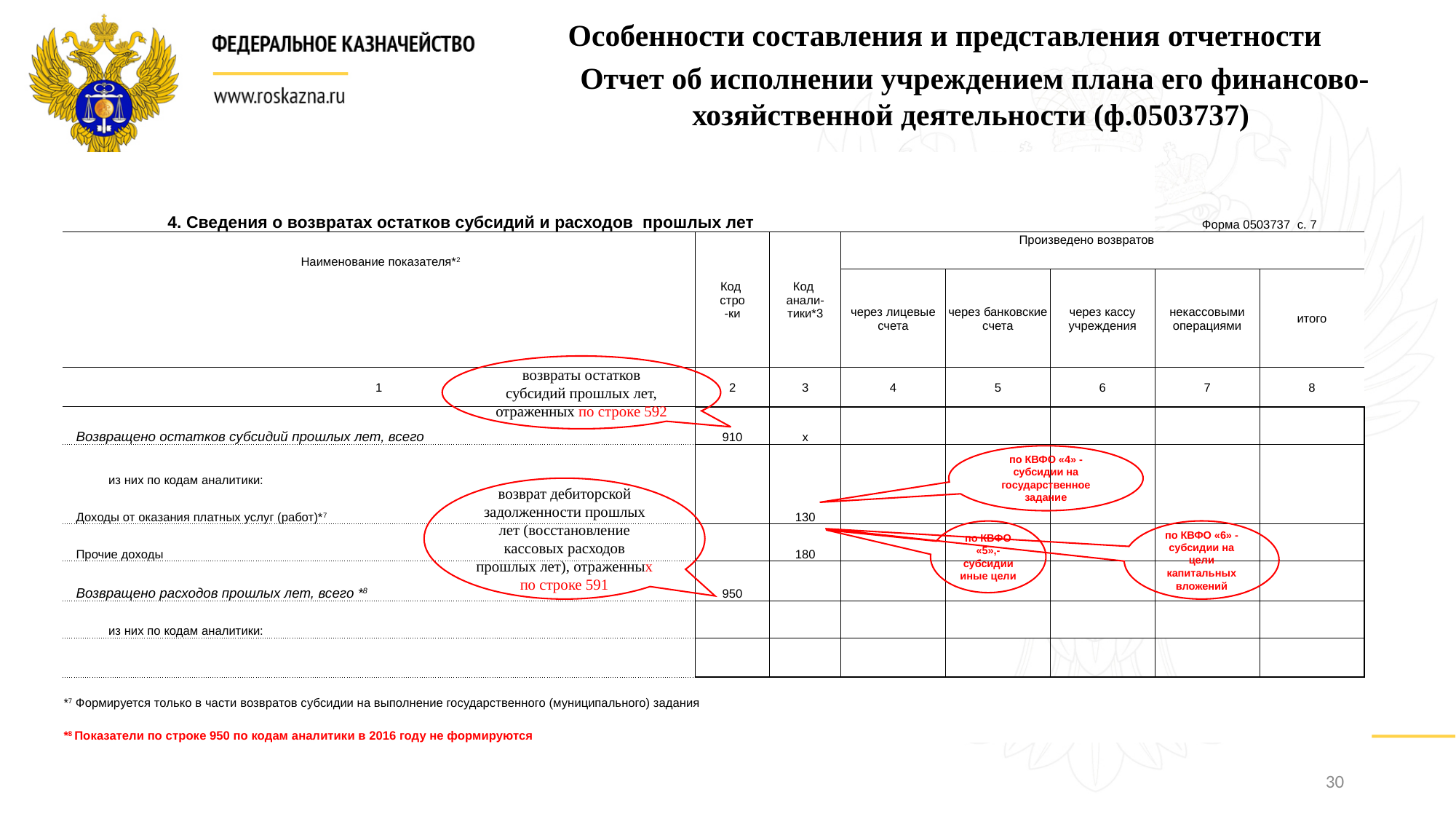

Особенности составления и представления отчетности
Отчет об исполнении учреждением плана его финансово- хозяйственной деятельности (ф.0503737)
| 4. Сведения о возвратах остатков субсидий и расходов прошлых лет |  |  |  |  |  | Форма 0503737 с. 7 |  |
| --- | --- | --- | --- | --- | --- | --- | --- |
| Наименование показателя\*2 | Код стро -ки | Код анали- тики\*3 |  | Произведено возвратов |  |  |  |
|  |  |  | через лицевые счета | через банковские счета | через кассу учреждения | некассовыми операциями | итого |
| 1 | 2 | 3 | 4 | 5 | 6 | 7 | 8 |
| Возвращено остатков субсидий прошлых лет, всего | 910 | х |  |  |  |  |  |
| из них по кодам аналитики: |  |  |  |  |  |  |  |
| Доходы от оказания платных услуг (работ)\*7 |  | 130 |  |  |  |  |  |
| Прочие доходы |  | 180 |  |  |  |  |  |
| Возвращено расходов прошлых лет, всего \*8 | 950 |  |  |  |  |  |  |
| из них по кодам аналитики: |  |  |  |  |  |  |  |
|  |  |  |  |  |  |  |  |
| \*7 Формируется только в части возвратов субсидии на выполнение государственного (муниципального) задания |  |  |  |  |  |  |  |
| \*8 Показатели по строке 950 по кодам аналитики в 2016 году не формируются |  |  |  |  |  |  |  |
возвраты остатков субсидий прошлых лет, отраженных по строке 592
по КВФО «4» - субсидии на государственное задание
возврат дебиторской задолженности прошлых лет (восстановление кассовых расходов прошлых лет), отраженных по строке 591
по КВФО «5»,- субсидии иные цели
по КВФО «6» - субсидии на цели капитальных вложений
30